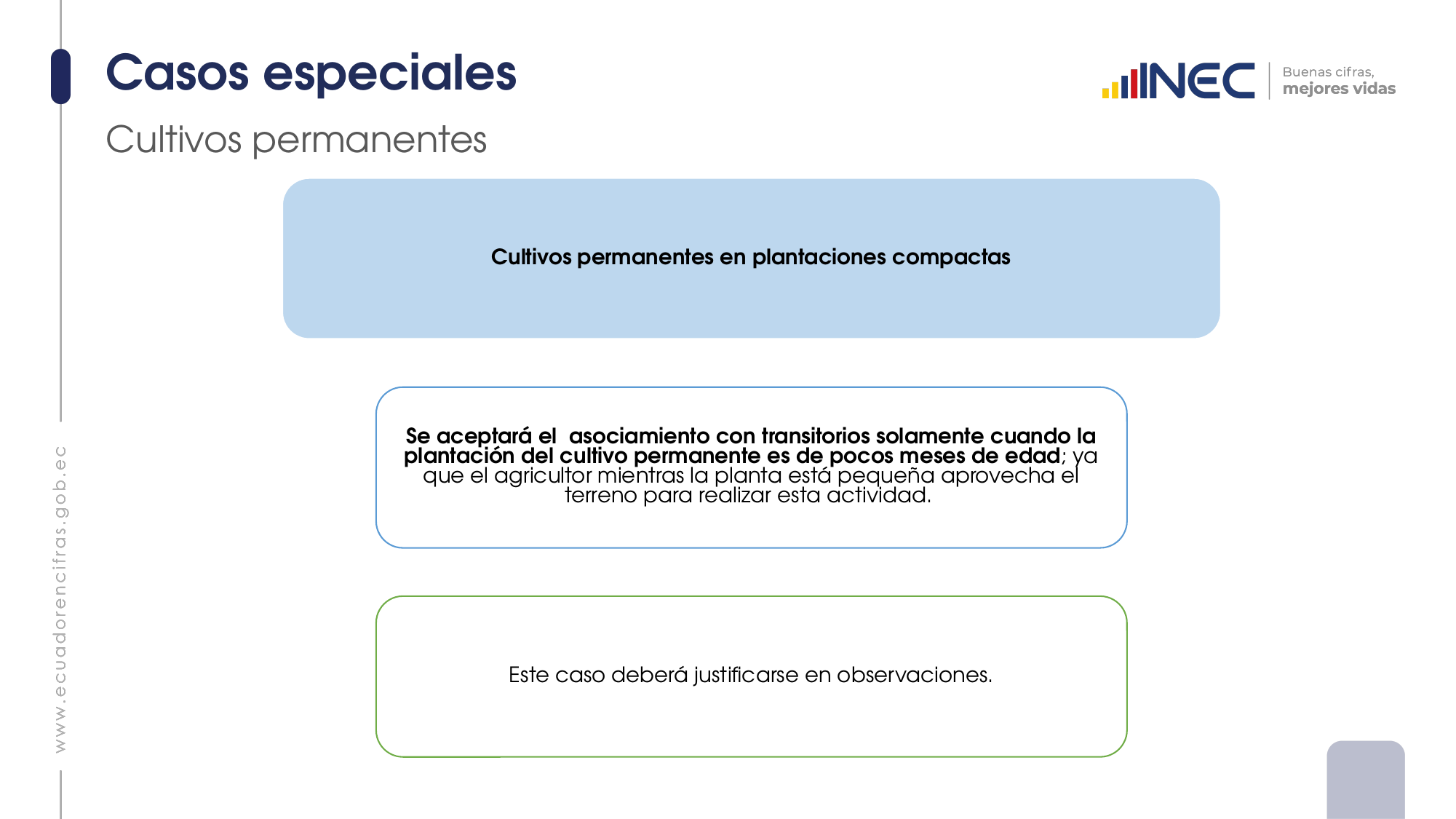

# Casos especiales
Cultivos permanentes
Cultivos permanentes en plantaciones compactas
Se aceptará el  asociamiento con transitorios solamente cuando la plantación del cultivo permanente es de pocos meses de edad; ya que el agricultor mientras la planta está pequeña aprovecha el terreno para realizar esta actividad.
Este caso deberá justificarse en observaciones.